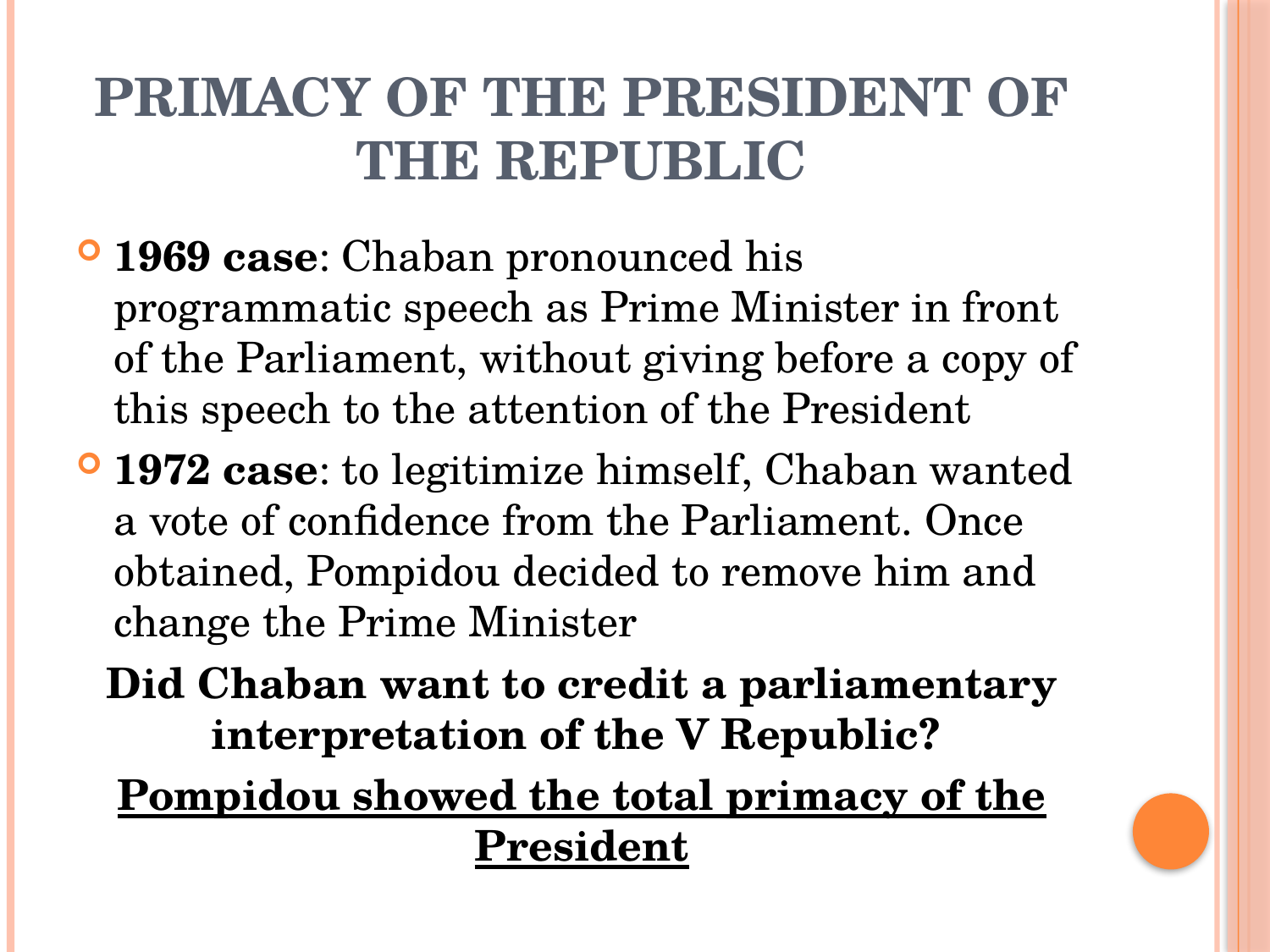

# PRIMACY OF THE PRESIDENT OF THE REPUBLIC
1969 case: Chaban pronounced his programmatic speech as Prime Minister in front of the Parliament, without giving before a copy of this speech to the attention of the President
1972 case: to legitimize himself, Chaban wanted a vote of confidence from the Parliament. Once obtained, Pompidou decided to remove him and change the Prime Minister
Did Chaban want to credit a parliamentary interpretation of the V Republic?
Pompidou showed the total primacy of the President